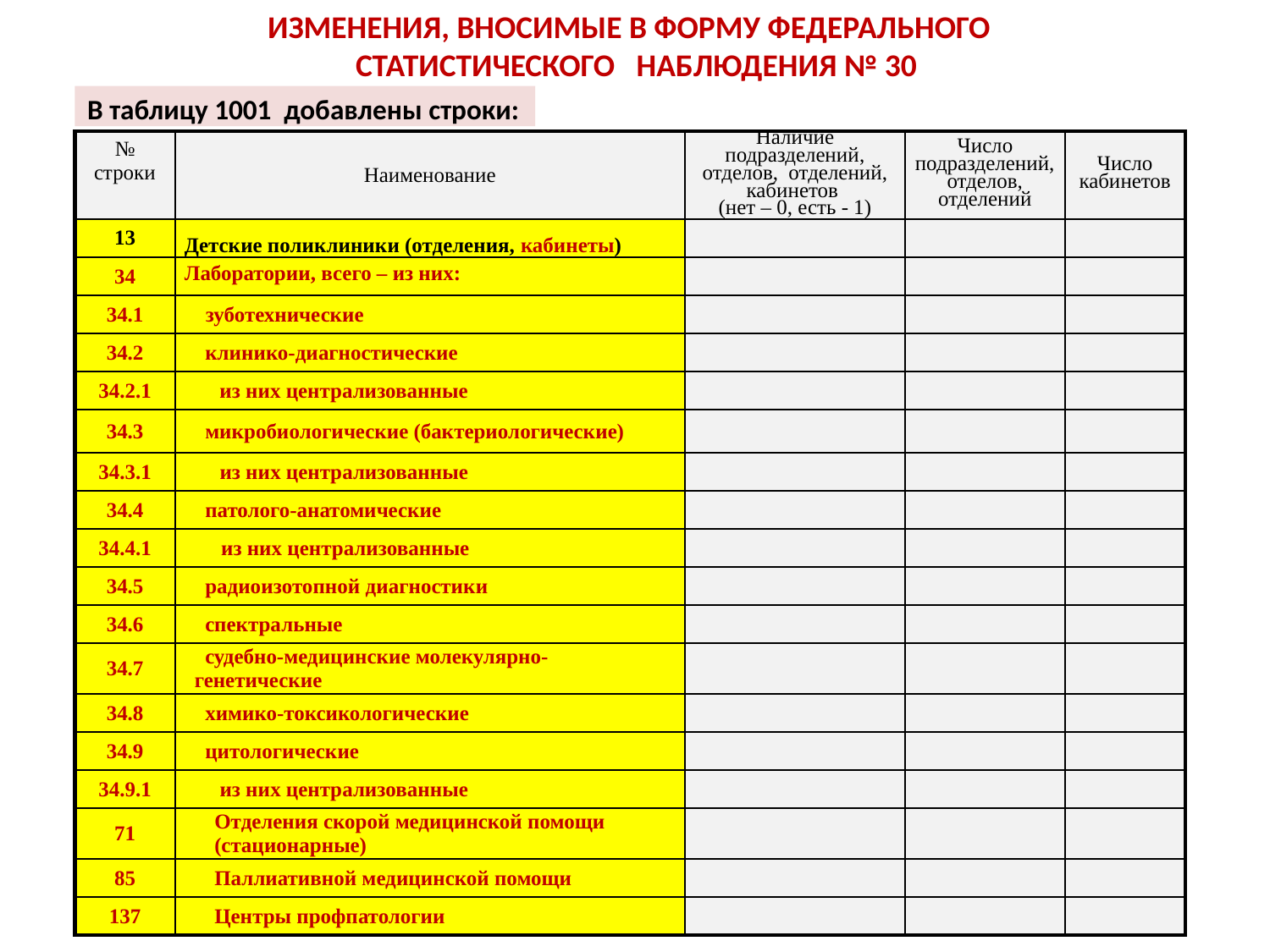

ИЗМЕНЕНИЯ, ВНОСИМЫЕ В ФОРМУ ФЕДЕРАЛЬНОГО
СТАТИСТИЧЕСКОГО   НАБЛЮДЕНИЯ № 30

В таблицу 1001  добавлены строки:

| № строки | Наименование | Наличие подразделений, отделов, отделений, кабинетов (нет – 0, есть - 1) | Число подразделений, отделов, отделений | Число кабинетов |
| --- | --- | --- | --- | --- |
| 13 | Детские поликлиники (отделения, кабинеты) |  |  |  |
| 34 | Лаборатории, всего – из них: |  |  |  |
| 34.1 | зуботехнические |  |  |  |
| 34.2 | клинико-диагностические |  |  |  |
| 34.2.1 | из них централизованные |  |  |  |
| 34.3 | микробиологические (бактериологические) |  |  |  |
| 34.3.1 | из них централизованные |  |  |  |
| 34.4 | патолого-анатомические |  |  |  |
| 34.4.1 | из них централизованные |  |  |  |
| 34.5 | радиоизотопной диагностики |  |  |  |
| 34.6 | спектральные |  |  |  |
| 34.7 | судебно-медицинские молекулярно-генетические |  |  |  |
| 34.8 | химико-токсикологические |  |  |  |
| 34.9 | цитологические |  |  |  |
| 34.9.1 | из них централизованные |  |  |  |
| 71 | Отделения скорой медицинской помощи (стационарные) |  |  |  |
| 85 | Паллиативной медицинской помощи |  |  |  |
| 137 | Центры профпатологии |  |  |  |

8